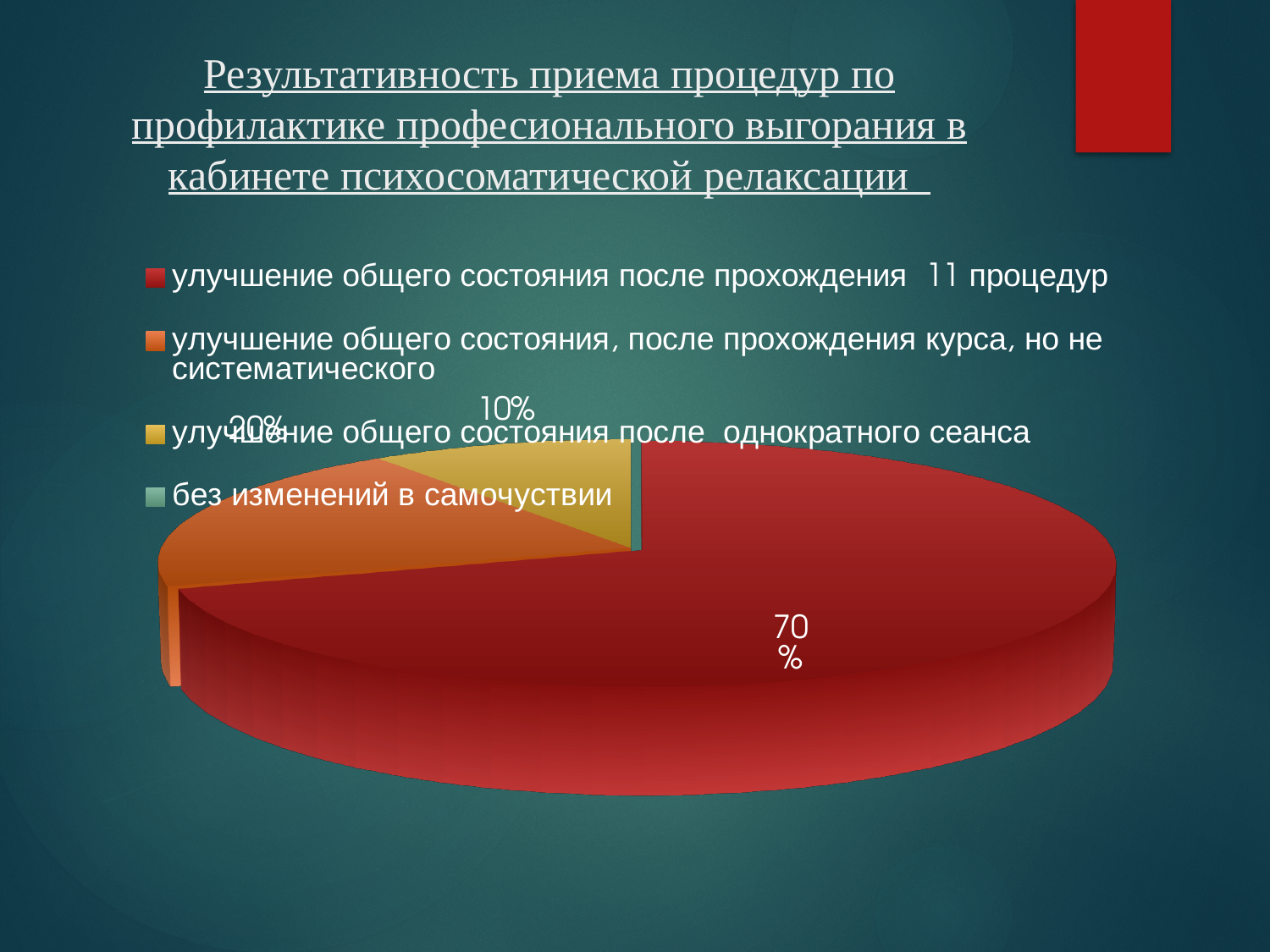

# Результативность приема процедур по профилактике професионального выгорания в кабинете психосоматической релаксации

[unsupported chart]